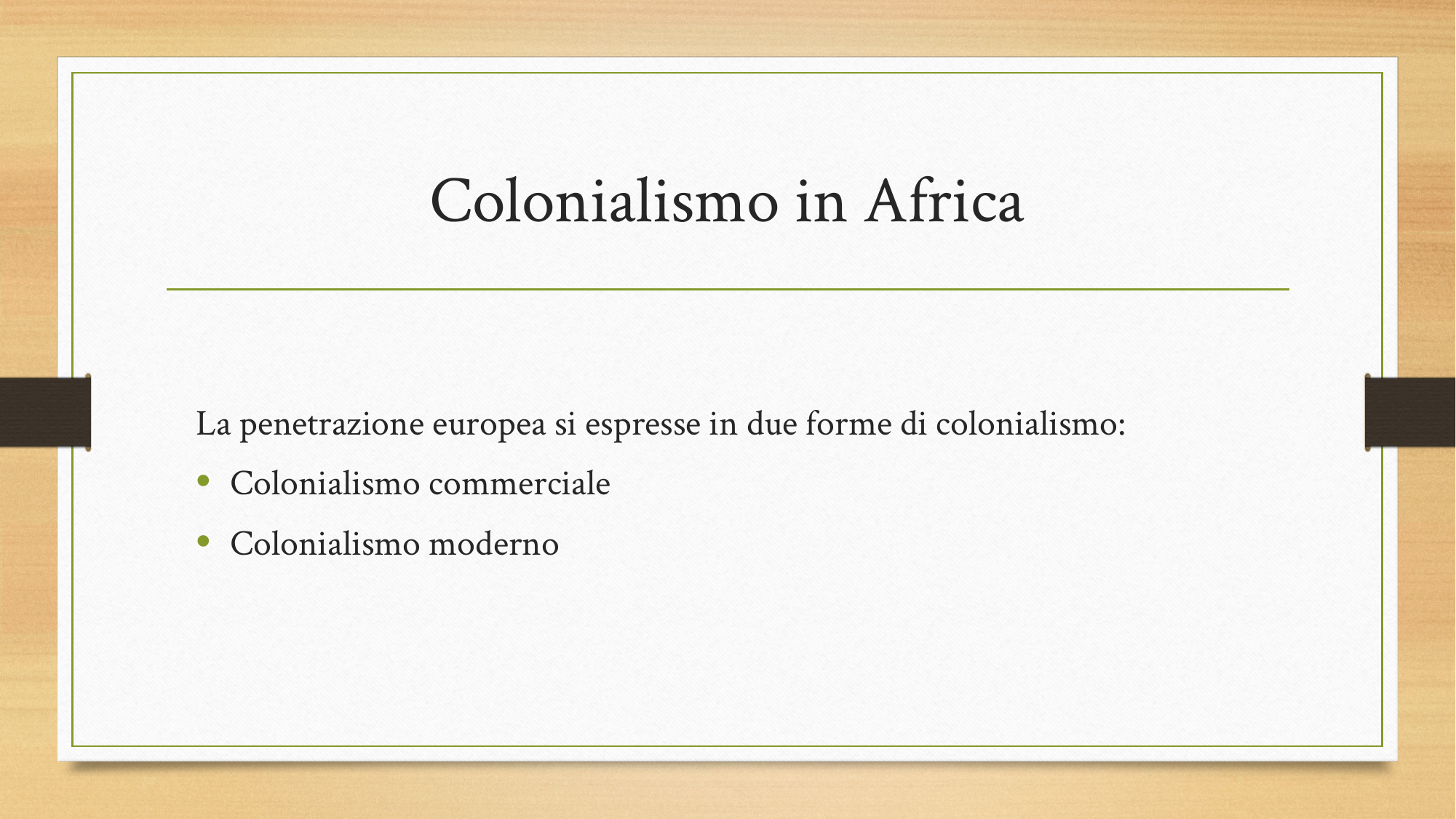

# Colonialismo in Africa
La penetrazione europea si espresse in due forme di colonialismo:
Colonialismo commerciale
Colonialismo moderno